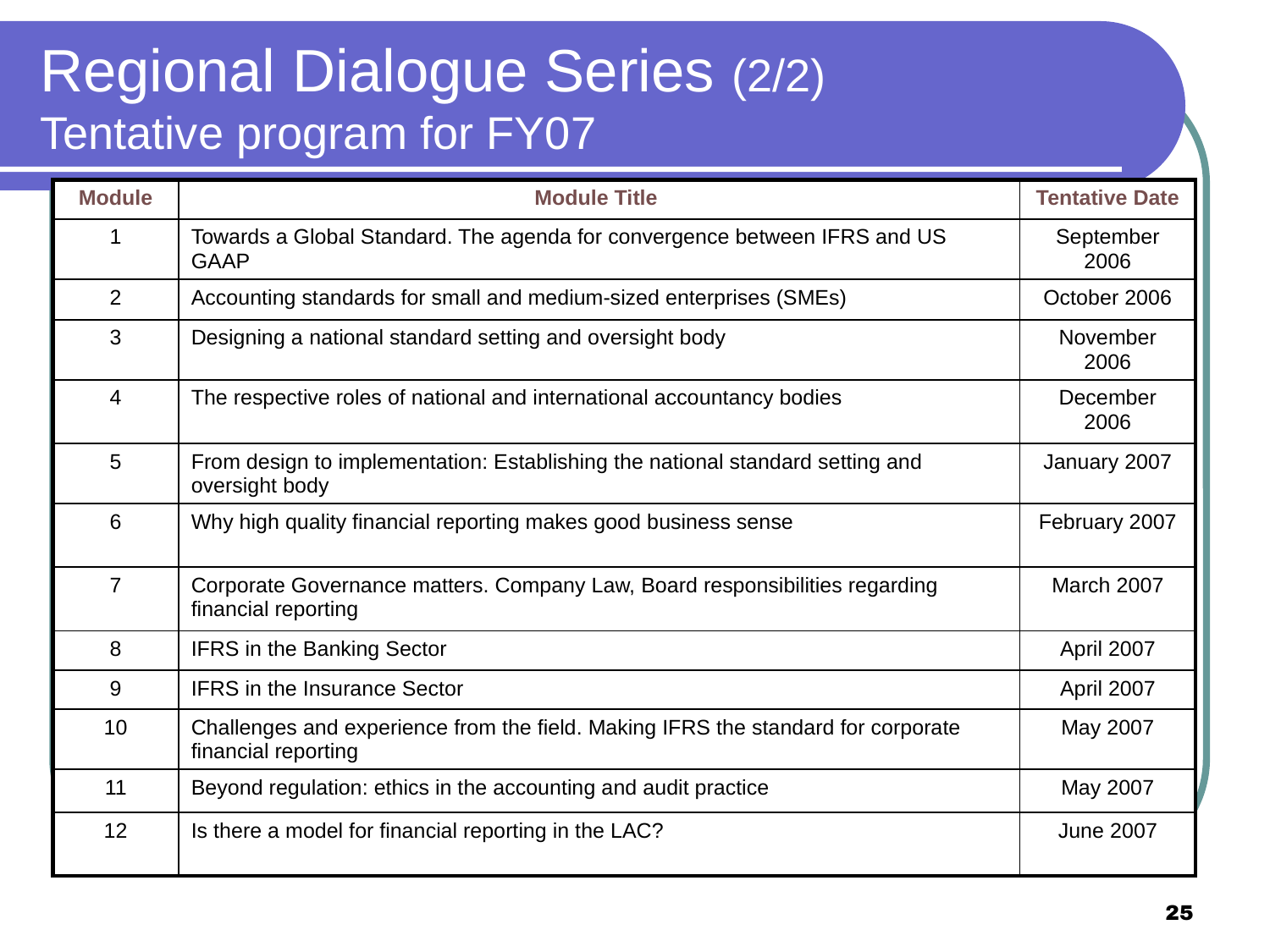

# Regional Dialogue Series (2/2) Tentative program for FY07
| Module | Module Title | Tentative Date |
| --- | --- | --- |
| 1 | Towards a Global Standard. The agenda for convergence between IFRS and US GAAP | September 2006 |
| 2 | Accounting standards for small and medium-sized enterprises (SMEs) | October 2006 |
| 3 | Designing a national standard setting and oversight body | November 2006 |
| 4 | The respective roles of national and international accountancy bodies | December 2006 |
| 5 | From design to implementation: Establishing the national standard setting and oversight body | January 2007 |
| 6 | Why high quality financial reporting makes good business sense | February 2007 |
| 7 | Corporate Governance matters. Company Law, Board responsibilities regarding financial reporting | March 2007 |
| 8 | IFRS in the Banking Sector | April 2007 |
| 9 | IFRS in the Insurance Sector | April 2007 |
| 10 | Challenges and experience from the field. Making IFRS the standard for corporate financial reporting | May 2007 |
| 11 | Beyond regulation: ethics in the accounting and audit practice | May 2007 |
| 12 | Is there a model for financial reporting in the LAC? | June 2007 |
25